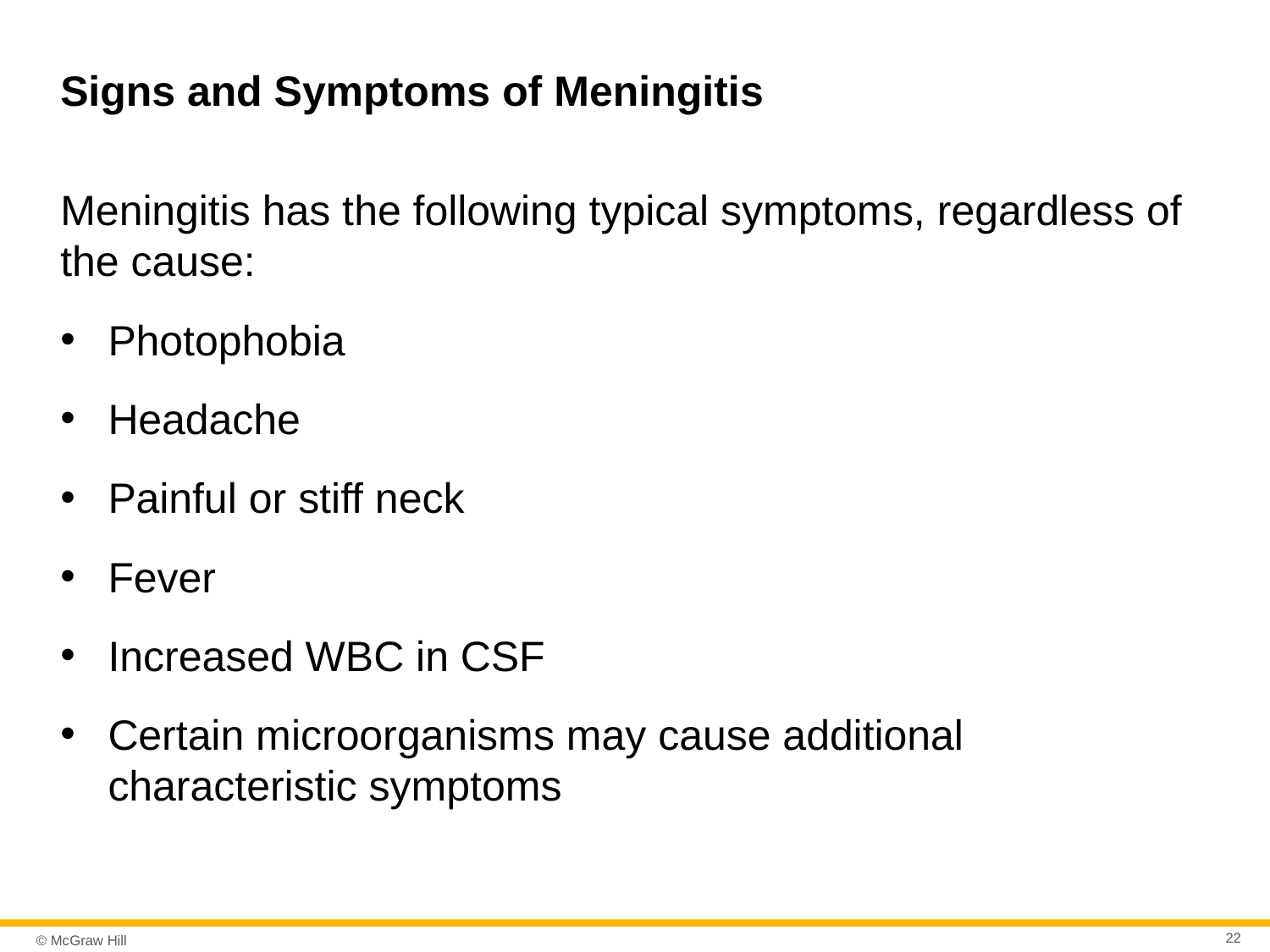

# Signs and Symptoms of Meningitis
Meningitis has the following typical symptoms, regardless of the cause:
Photophobia
Headache
Painful or stiff neck
Fever
Increased WBC in CSF
Certain microorganisms may cause additional characteristic symptoms